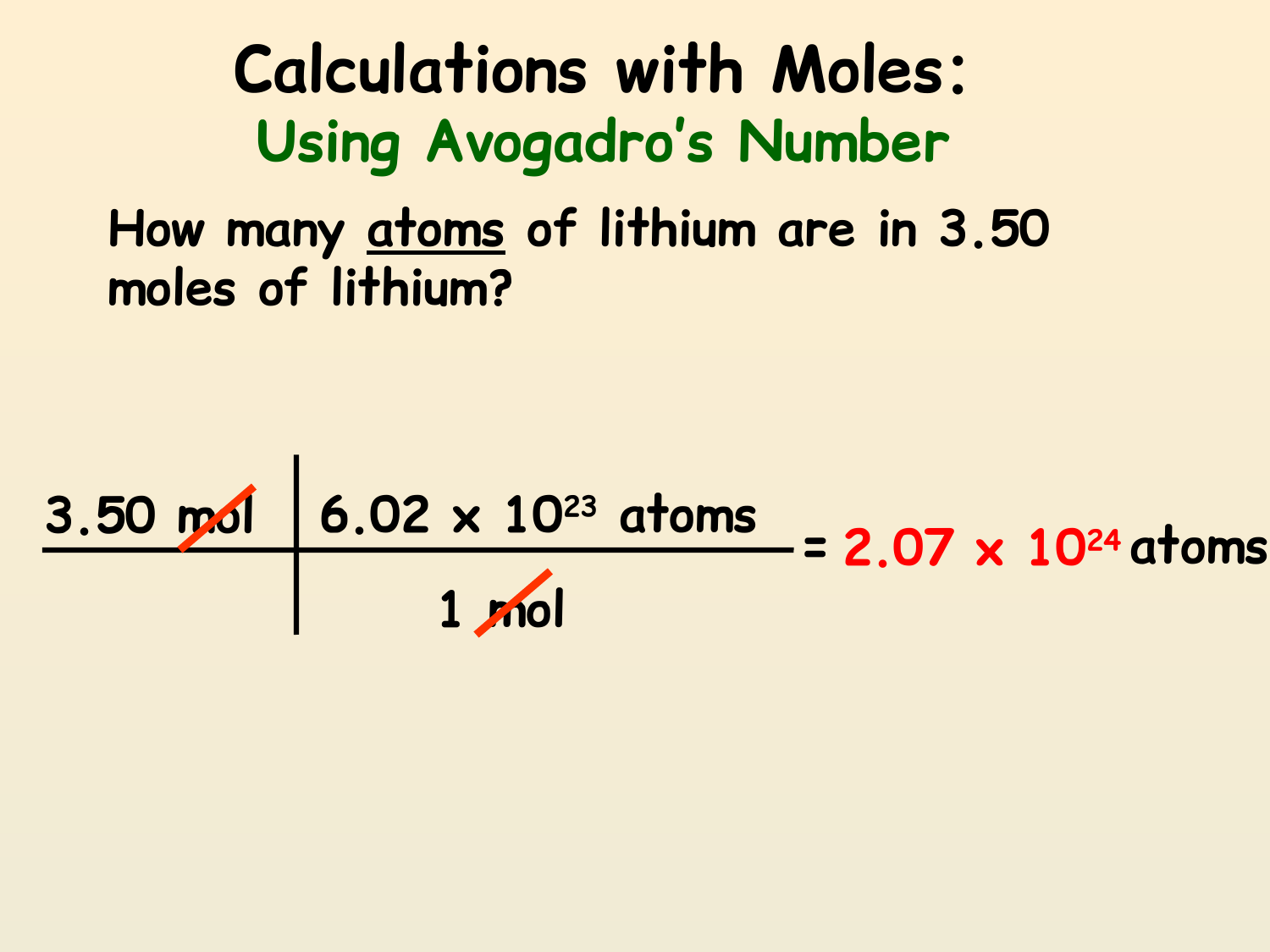

# Calculations with Moles: Using Avogadro’s Number
How many atoms of lithium are in 3.50 moles of lithium?

6.02 x 1023 atoms
3.50 mol

  =              atoms
2.07 x 1024

1 mol